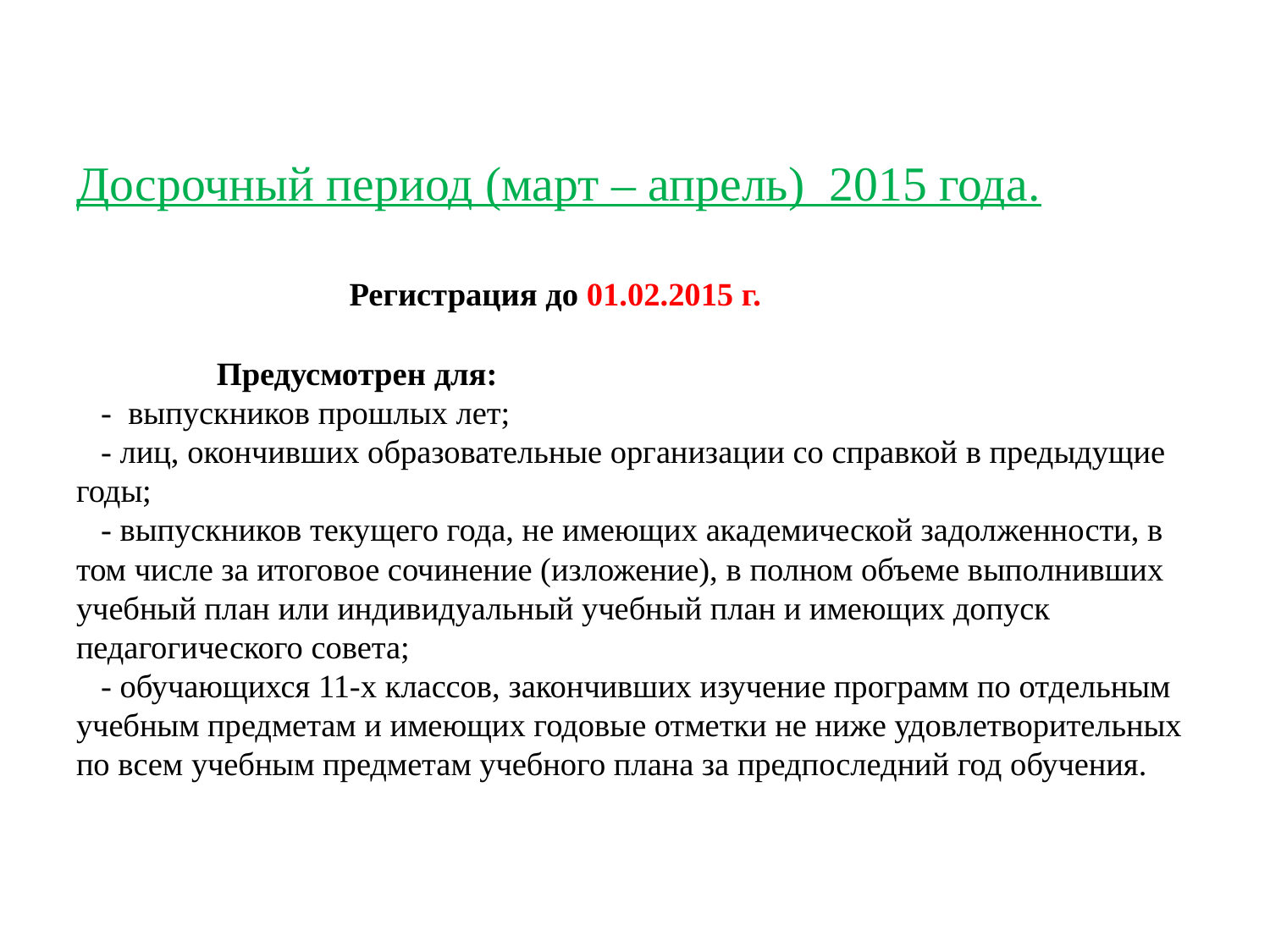

# Досрочный период (март – апрель)  2015 года. Регистрация до 01.02.2015 г. Предусмотрен для: -  выпускников прошлых лет; - лиц, окончивших образовательные организации со справкой в предыдущие годы; - выпускников текущего года, не имеющих академической задолженности, в том числе за итоговое сочинение (изложение), в полном объеме выполнивших учебный план или индивидуальный учебный план и имеющих допуск педагогического совета; - обучающихся 11-х классов, закончивших изучение программ по отдельным учебным предметам и имеющих годовые отметки не ниже удовлетворительных по всем учебным предметам учебного плана за предпоследний год обучения.